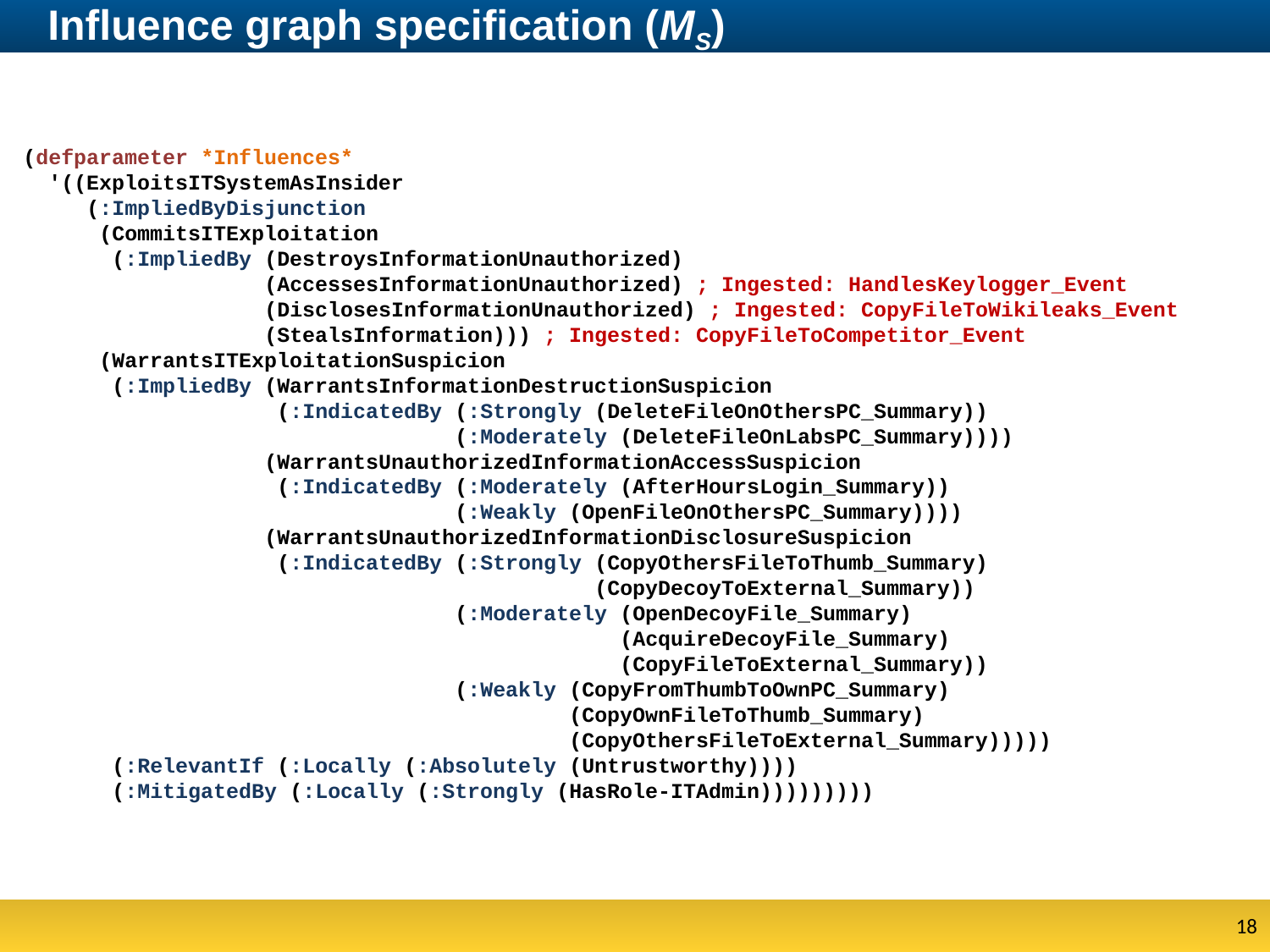

Influence graph specification (MS)
(defparameter *Influences*
  '((ExploitsITSystemAsInsider
     (:ImpliedByDisjunction
      (CommitsITExploitation
       (:ImpliedBy (DestroysInformationUnauthorized)
                   (AccessesInformationUnauthorized) ; Ingested: HandlesKeylogger_Event
                   (DisclosesInformationUnauthorized) ; Ingested: CopyFileToWikileaks_Event
                   (StealsInformation))) ; Ingested: CopyFileToCompetitor_Event
      (WarrantsITExploitationSuspicion
       (:ImpliedBy (WarrantsInformationDestructionSuspicion
                    (:IndicatedBy (:Strongly (DeleteFileOnOthersPC_Summary))
                                  (:Moderately (DeleteFileOnLabsPC_Summary))))
                   (WarrantsUnauthorizedInformationAccessSuspicion
                    (:IndicatedBy (:Moderately (AfterHoursLogin_Summary))
                                  (:Weakly (OpenFileOnOthersPC_Summary))))
                   (WarrantsUnauthorizedInformationDisclosureSuspicion
                    (:IndicatedBy (:Strongly (CopyOthersFileToThumb_Summary)
                                             (CopyDecoyToExternal_Summary))
                                  (:Moderately (OpenDecoyFile_Summary)
                                               (AcquireDecoyFile_Summary)
                                               (CopyFileToExternal_Summary))
                                  (:Weakly (CopyFromThumbToOwnPC_Summary)
                                           (CopyOwnFileToThumb_Summary)
                                           (CopyOthersFileToExternal_Summary)))))
       (:RelevantIf (:Locally (:Absolutely (Untrustworthy))))
       (:MitigatedBy (:Locally (:Strongly (HasRole-ITAdmin)))))))))
18